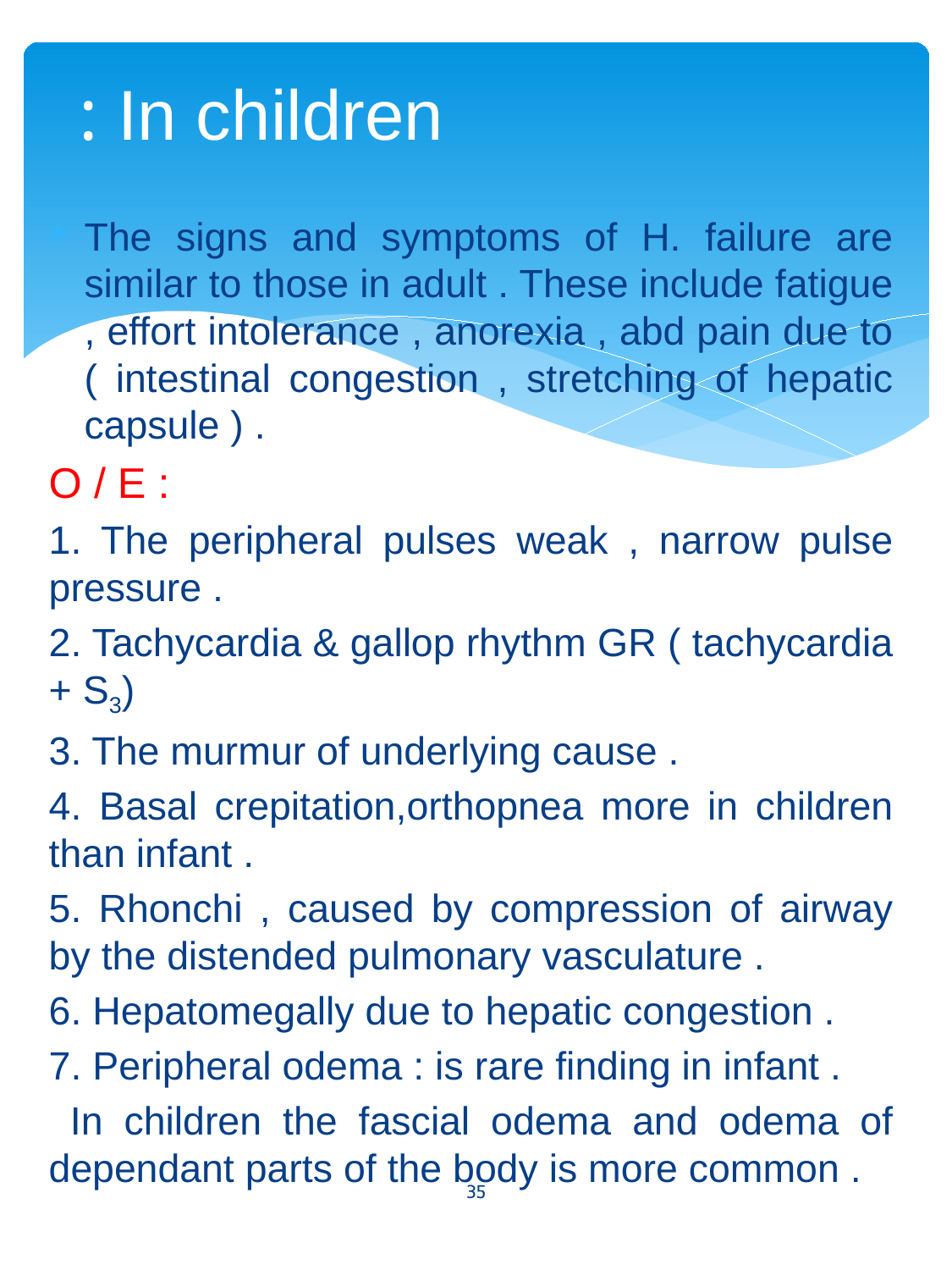

# In children :
The signs and symptoms of H. failure are similar to those in adult . These include fatigue , effort intolerance , anorexia , abd pain due to ( intestinal congestion , stretching of hepatic capsule ) .
O / E :
1. The peripheral pulses weak , narrow pulse pressure .
2. Tachycardia & gallop rhythm GR ( tachycardia + S3)
3. The murmur of underlying cause .
4. Basal crepitation,orthopnea more in children than infant .
5. Rhonchi , caused by compression of airway by the distended pulmonary vasculature .
6. Hepatomegally due to hepatic congestion .
7. Peripheral odema : is rare finding in infant .
 In children the fascial odema and odema of dependant parts of the body is more common .
35